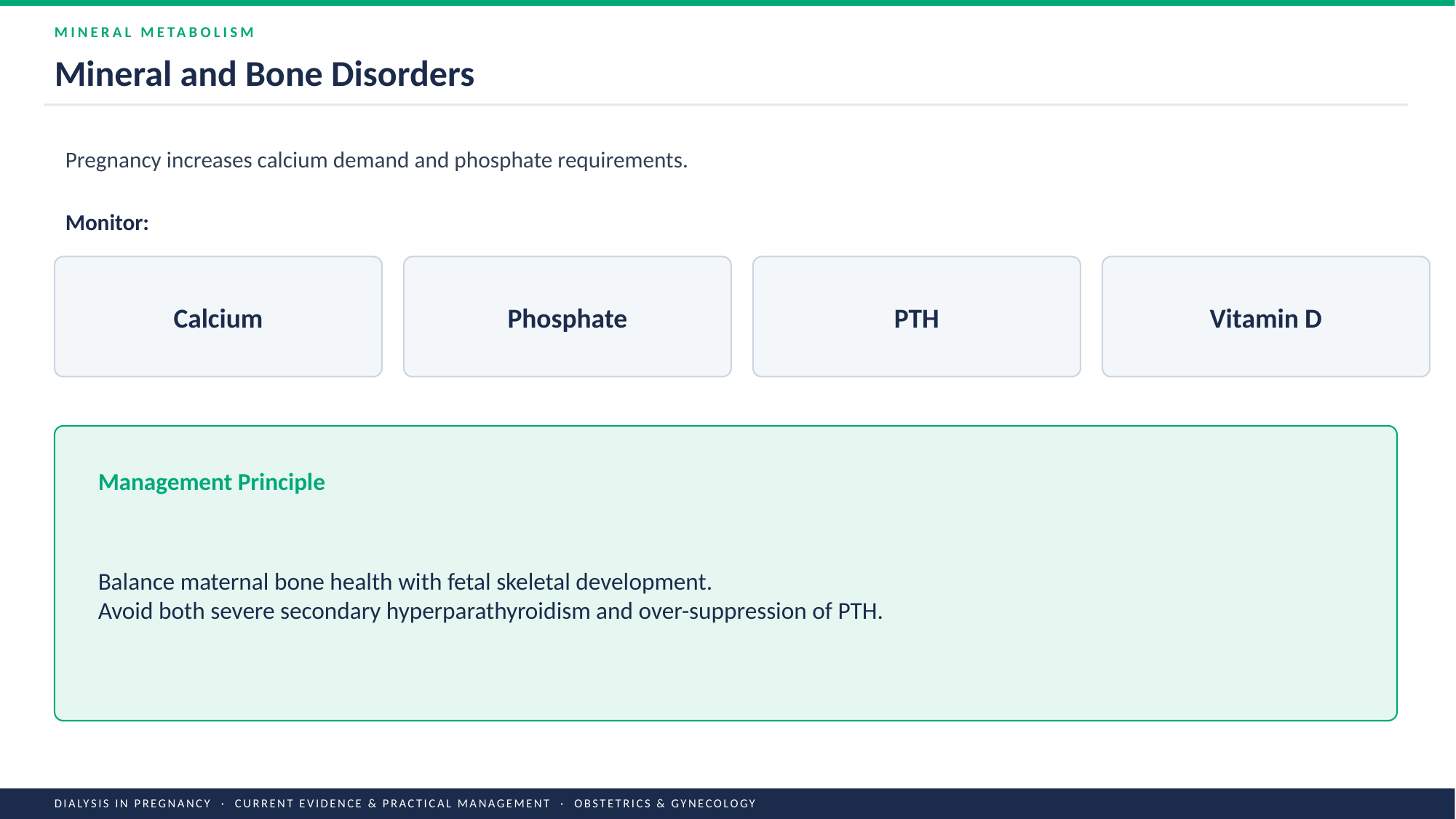

MINERAL METABOLISM
Mineral and Bone Disorders

Pregnancy increases calcium demand and phosphate requirements.
Monitor:

Calcium
Phosphate
PTH
Vitamin D

Management Principle
Balance maternal bone health with fetal skeletal development.
Avoid both severe secondary hyperparathyroidism and over-suppression of PTH.

DIALYSIS IN PREGNANCY  ·  CURRENT EVIDENCE & PRACTICAL MANAGEMENT  ·  OBSTETRICS & GYNECOLOGY